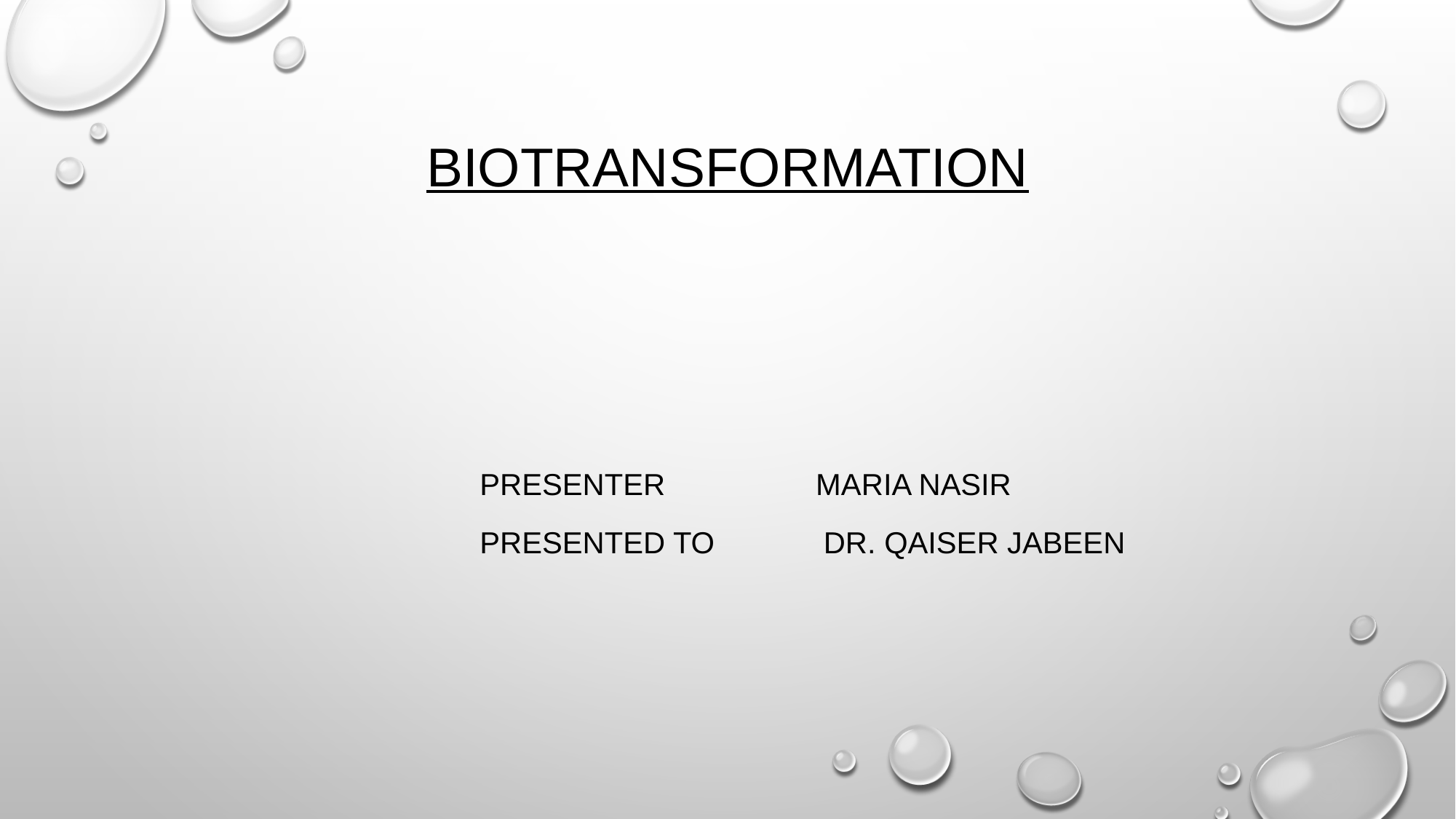

# Biotransformation

                                           presenter                  Maria Nasir
                                           presented to             Dr. qaiser jabeen